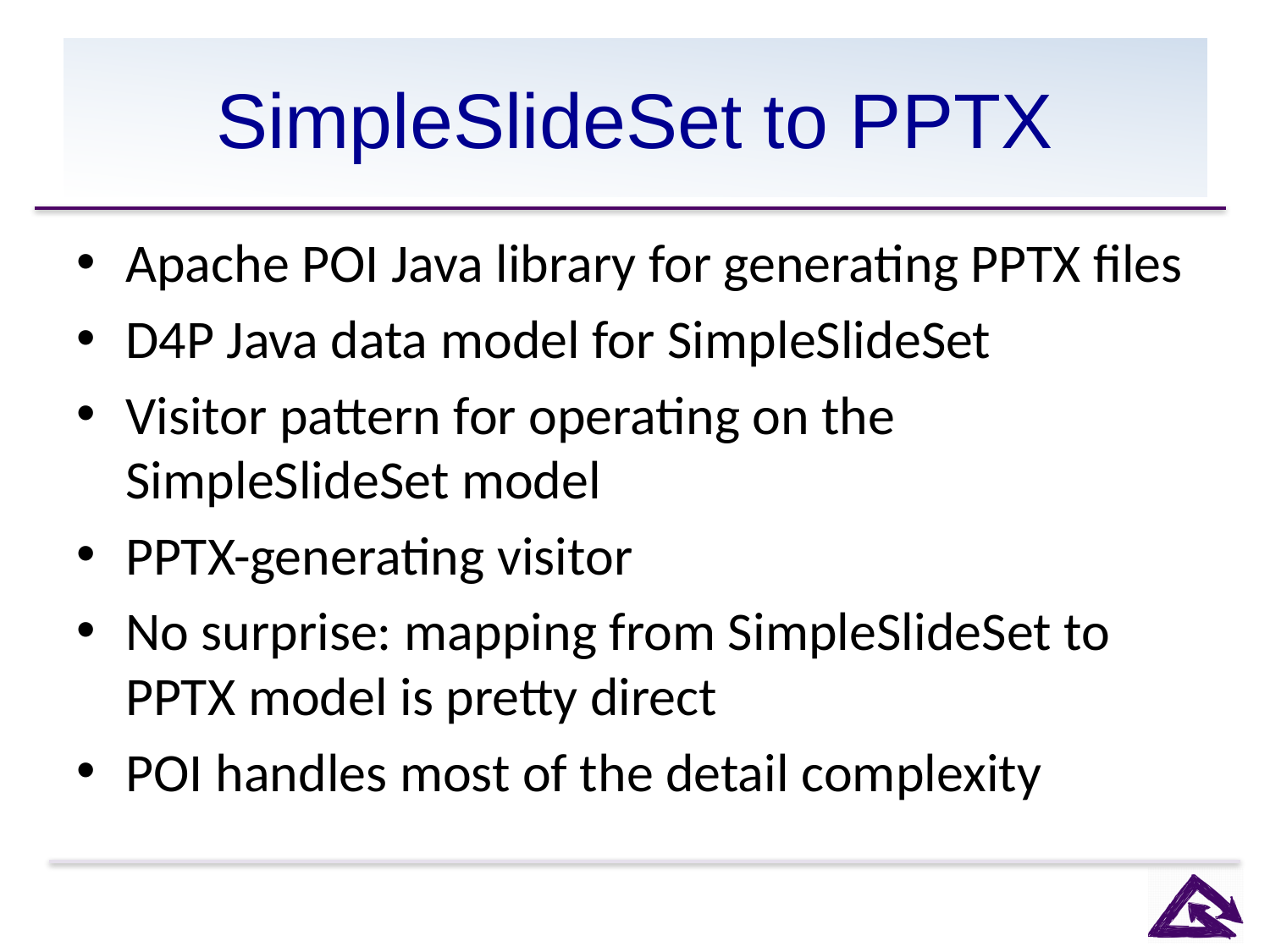

# SimpleSlideSet to PPTX
Apache POI Java library for generating PPTX files
D4P Java data model for SimpleSlideSet
Visitor pattern for operating on the SimpleSlideSet model
PPTX-generating visitor
No surprise: mapping from SimpleSlideSet to PPTX model is pretty direct
POI handles most of the detail complexity